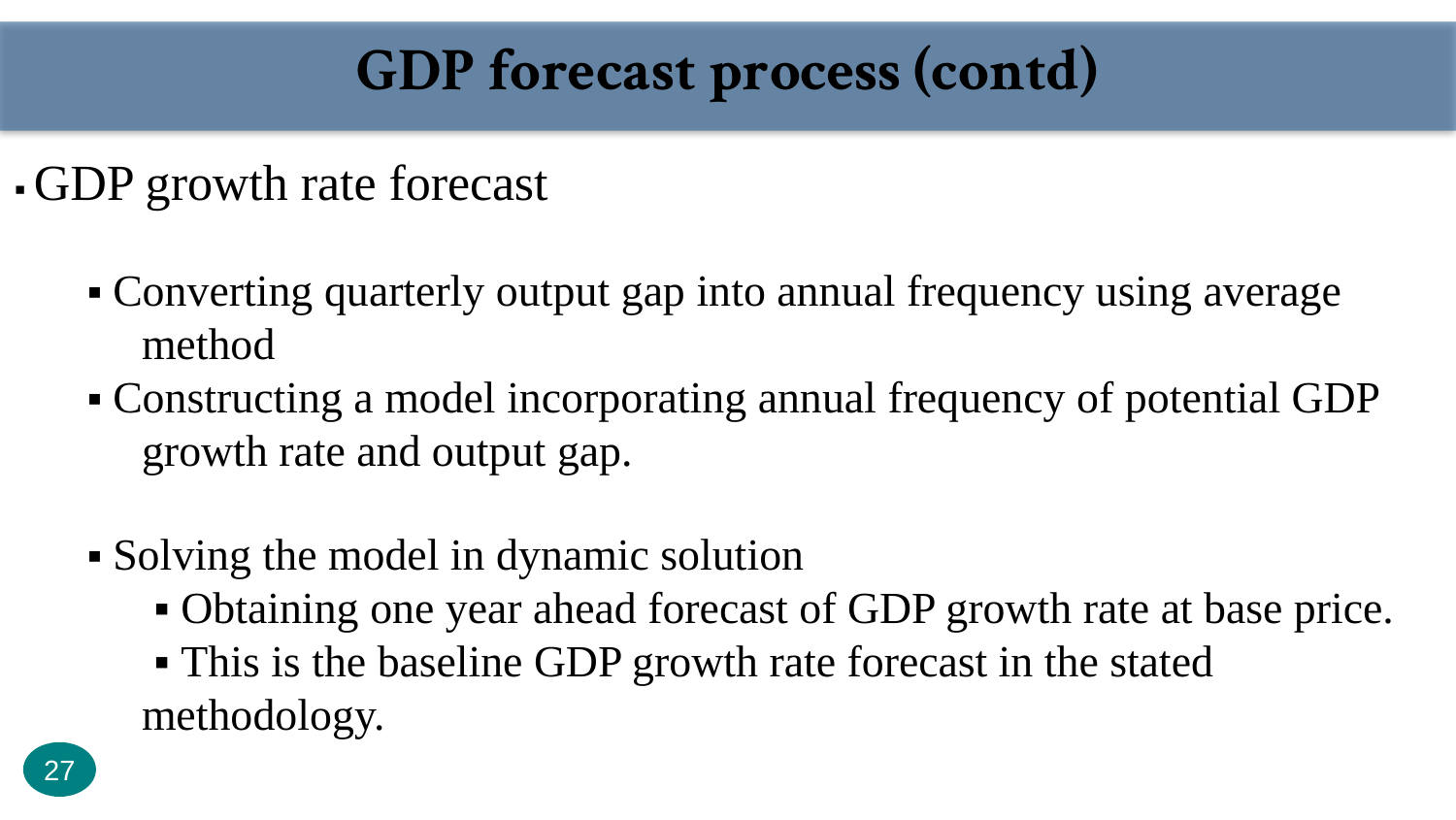

GDP forecast process (contd)
▪ GDP growth rate forecast

▪ Converting quarterly output gap into annual frequency using average method
▪ Constructing a model incorporating annual frequency of potential GDP growth rate and output gap.

▪ Solving the model in dynamic solution
      ▪ Obtaining one year ahead forecast of GDP growth rate at base price.
      ▪ This is the baseline GDP growth rate forecast in the stated methodology.
27